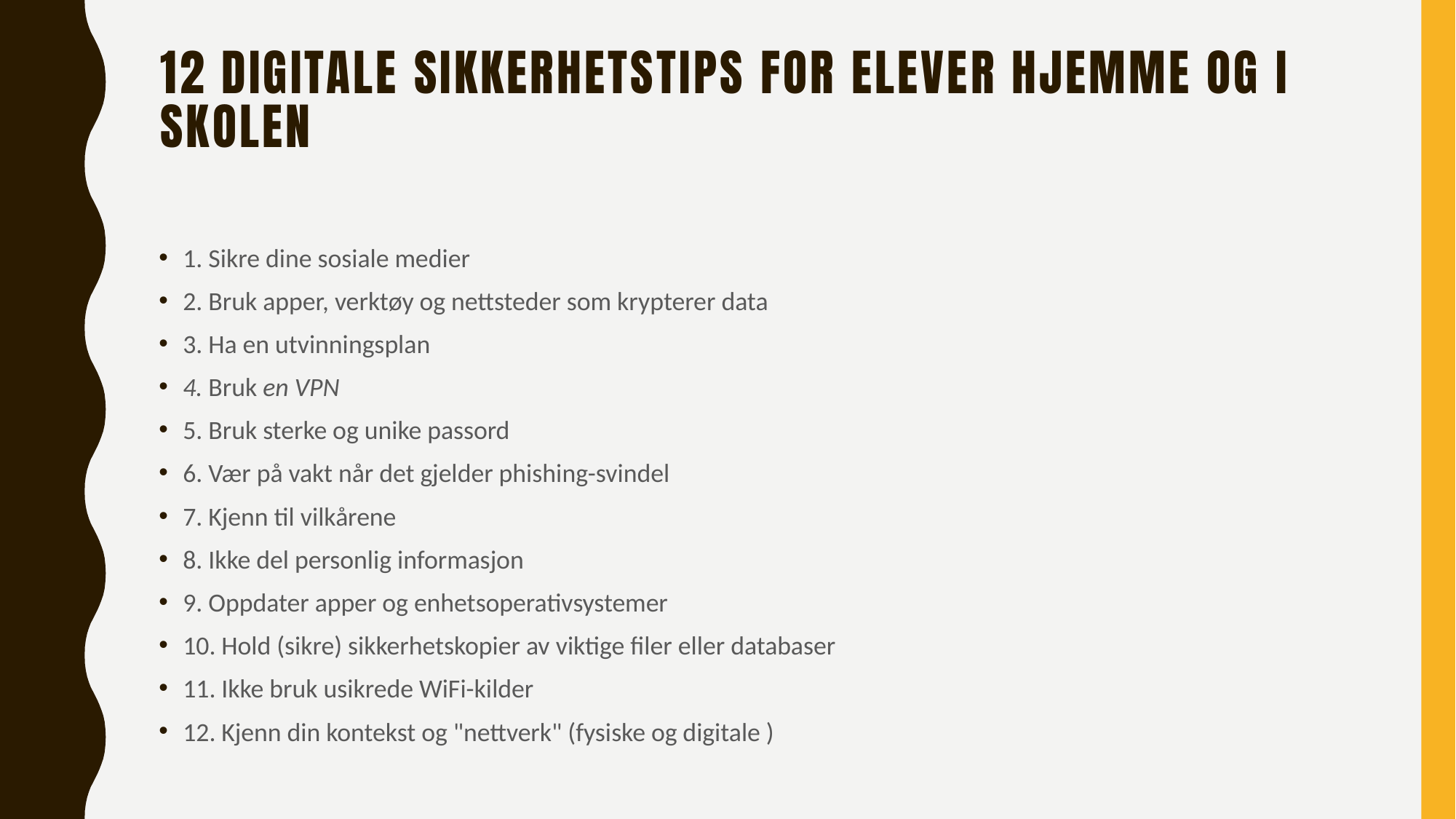

# 12 DIGITALE SIKKERHETSTIPS FOR ELEVER HJEMME OG I SKOLEN
1. Sikre dine sosiale medier
2. Bruk apper, verktøy og nettsteder som krypterer data
3. Ha en utvinningsplan
4. Bruk en VPN
5. Bruk sterke og unike passord
6. Vær på vakt når det gjelder phishing-svindel
7. Kjenn til vilkårene
8. Ikke del personlig informasjon
9. Oppdater apper og enhetsoperativsystemer
10. Hold (sikre) sikkerhetskopier av viktige filer eller databaser
11. Ikke bruk usikrede WiFi-kilder
12. Kjenn din kontekst og "nettverk" (fysiske og digitale )